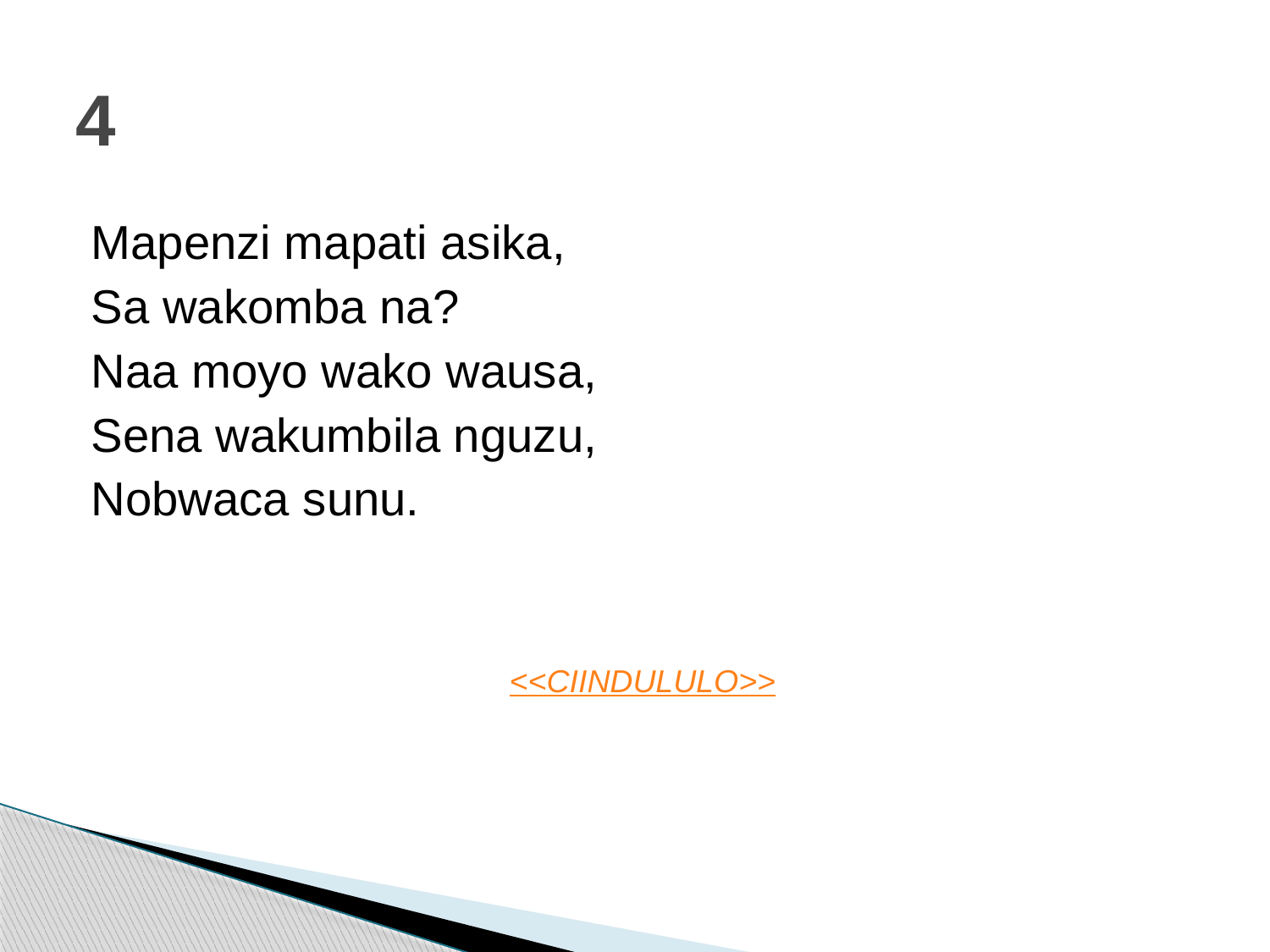

# 4
Mapenzi mapati asika,
Sa wakomba na?
Naa moyo wako wausa,
Sena wakumbila nguzu,
Nobwaca sunu.

<<CIINDULULO>>